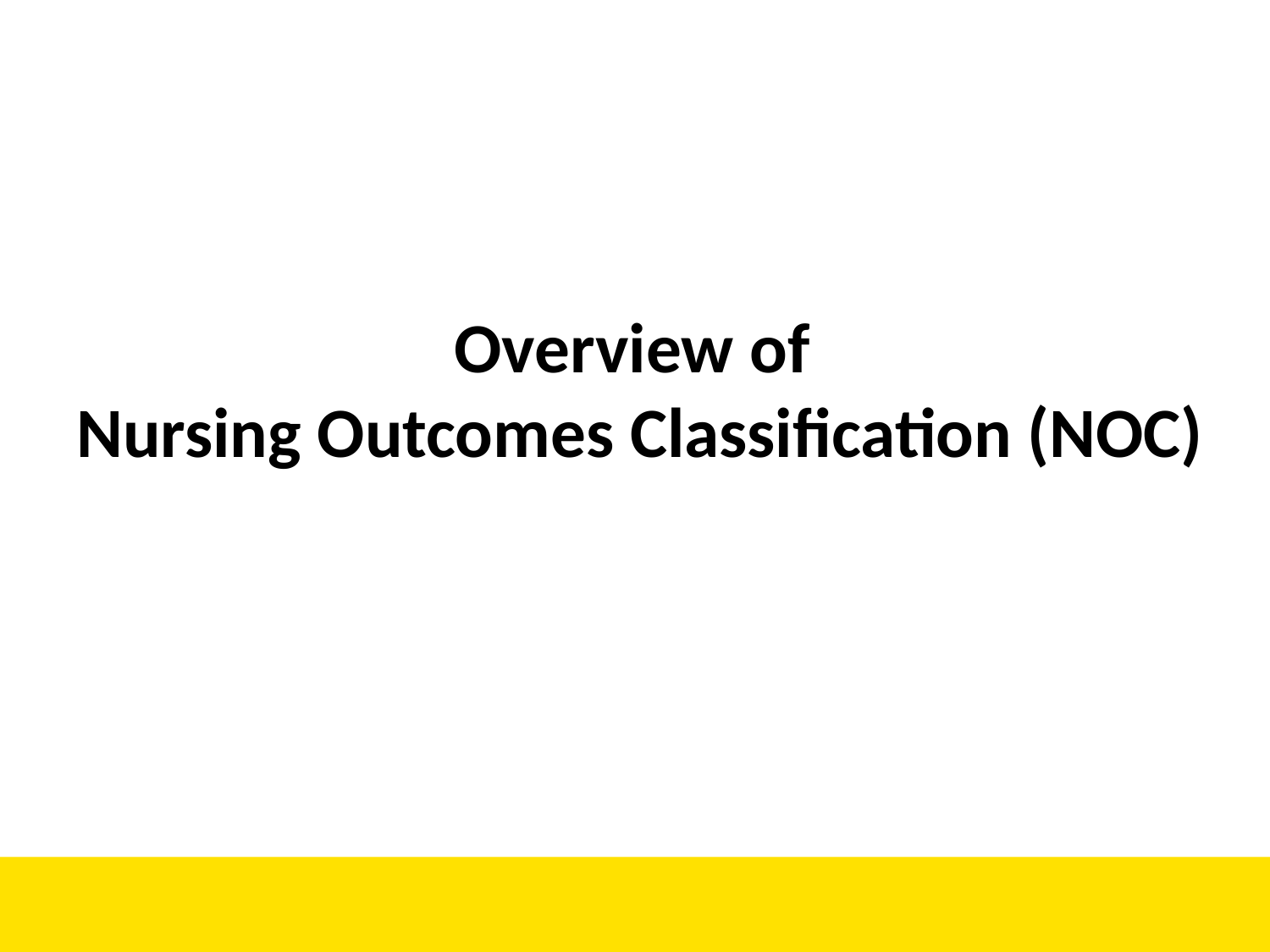

# Overview of Nursing Outcomes Classification (NOC)